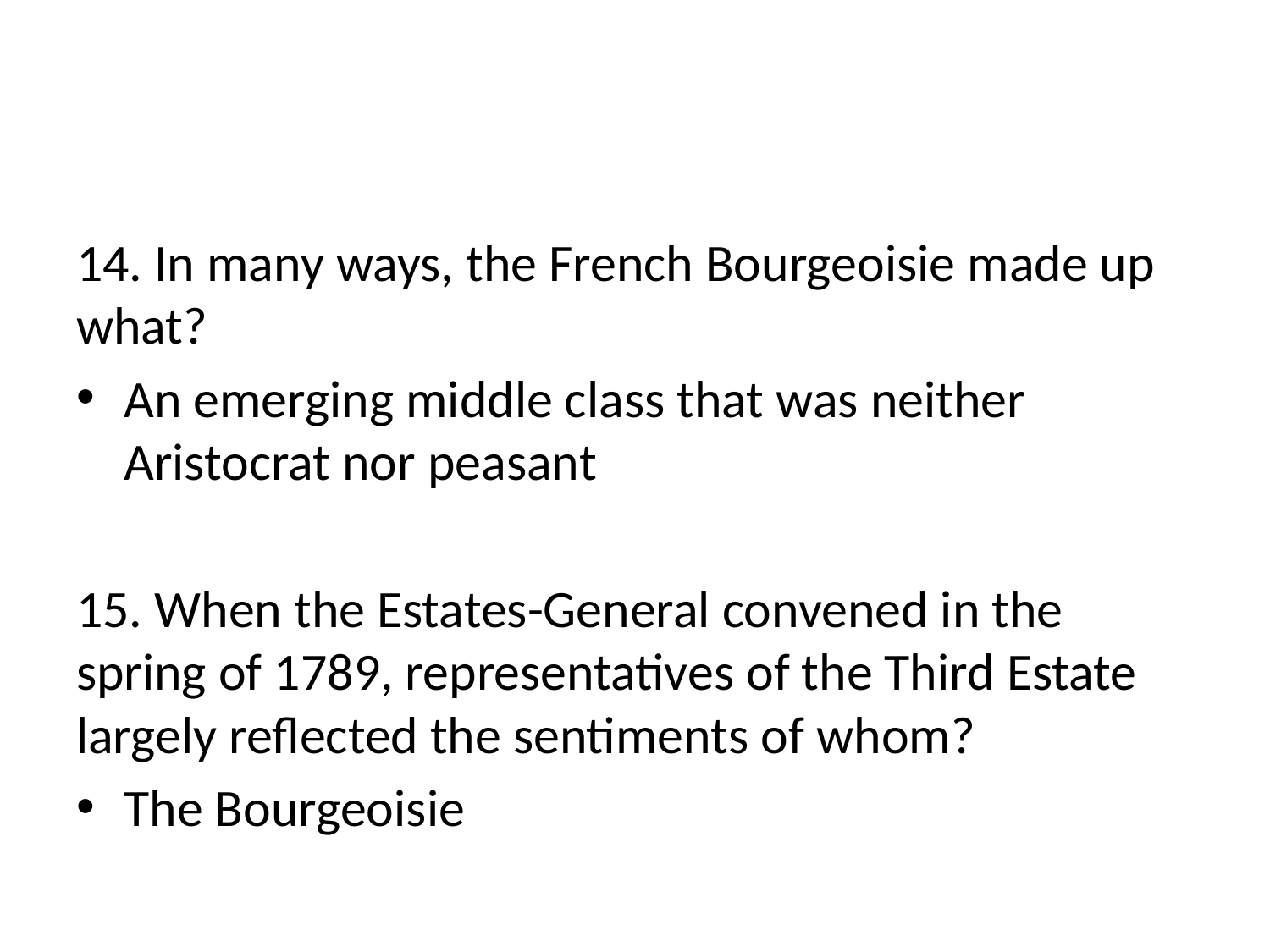

#
14. In many ways, the French Bourgeoisie made up what?
An emerging middle class that was neither Aristocrat nor peasant

15. When the Estates-General convened in the spring of 1789, representatives of the Third Estate largely reflected the sentiments of whom?
The Bourgeoisie